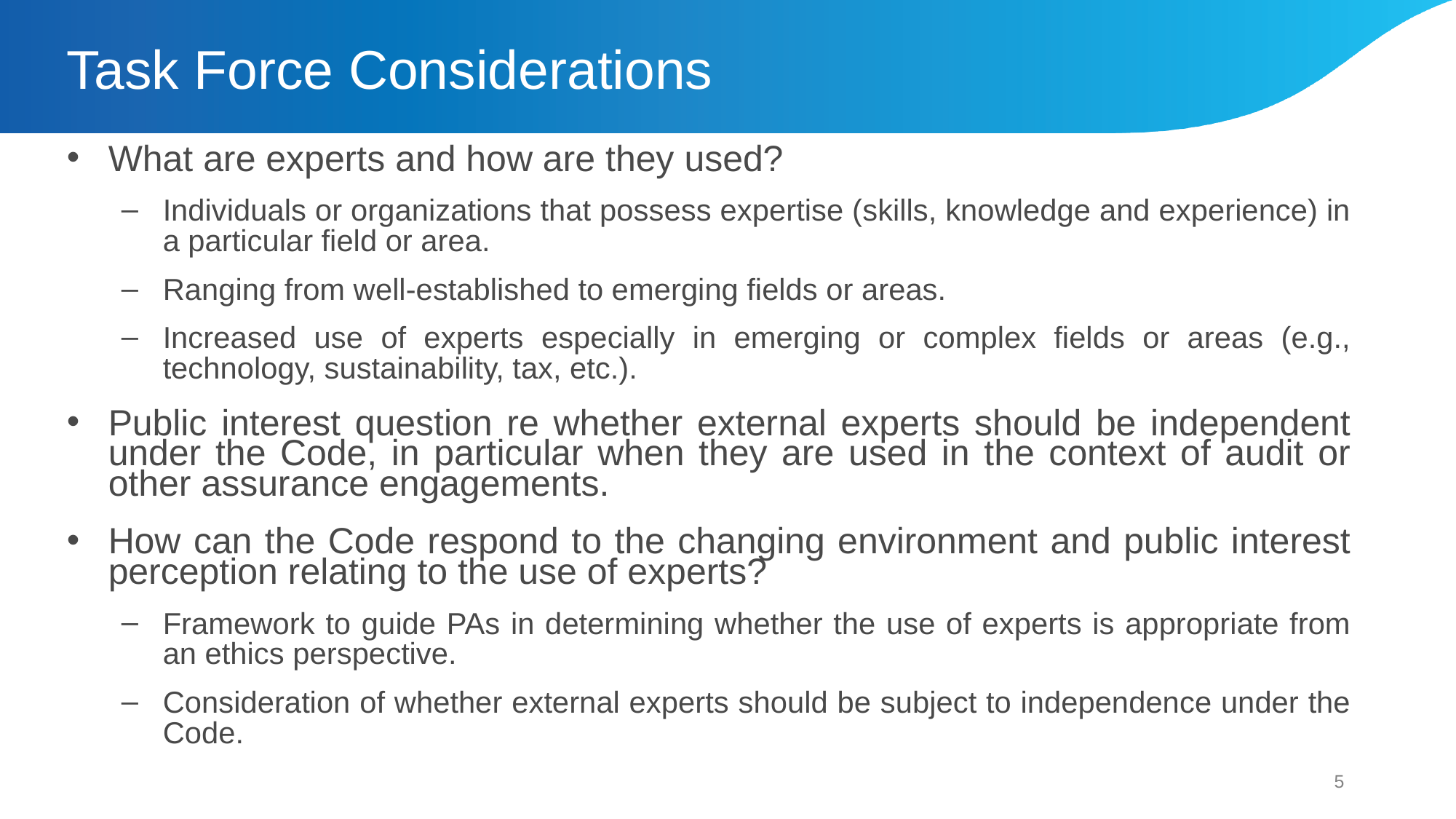

# Task Force Considerations
What are experts and how are they used?
Individuals or organizations that possess expertise (skills, knowledge and experience) in a particular field or area.
Ranging from well-established to emerging fields or areas.
Increased use of experts especially in emerging or complex fields or areas (e.g., technology, sustainability, tax, etc.).
Public interest question re whether external experts should be independent under the Code, in particular when they are used in the context of audit or other assurance engagements.
How can the Code respond to the changing environment and public interest perception relating to the use of experts?
Framework to guide PAs in determining whether the use of experts is appropriate from an ethics perspective.
Consideration of whether external experts should be subject to independence under the Code.

5